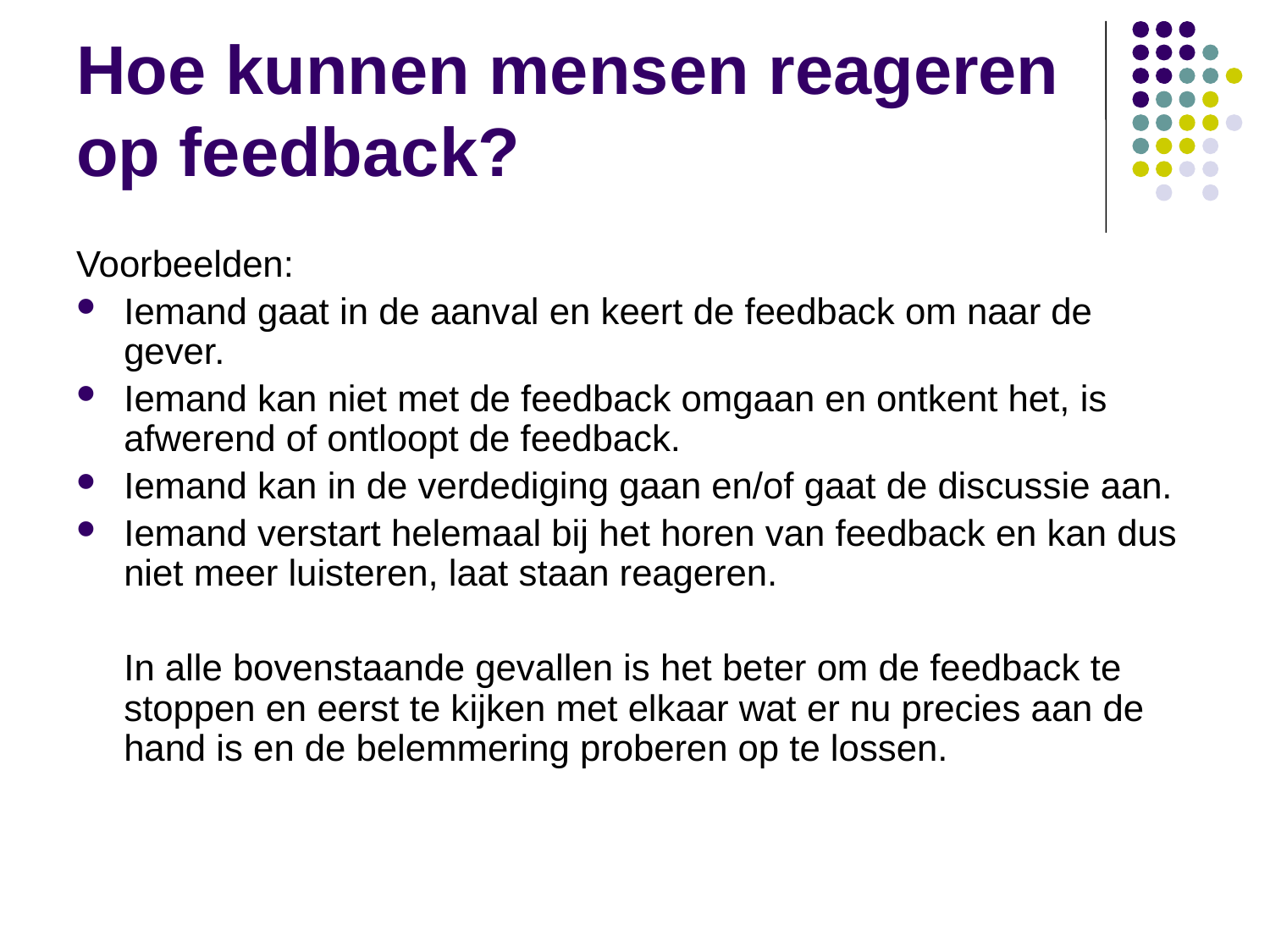

# Hoe kunnen mensen reageren op feedback?
Voorbeelden:
Iemand gaat in de aanval en keert de feedback om naar de gever.
Iemand kan niet met de feedback omgaan en ontkent het, is afwerend of ontloopt de feedback.
Iemand kan in de verdediging gaan en/of gaat de discussie aan.
Iemand verstart helemaal bij het horen van feedback en kan dus niet meer luisteren, laat staan reageren.

	In alle bovenstaande gevallen is het beter om de feedback te stoppen en eerst te kijken met elkaar wat er nu precies aan de hand is en de belemmering proberen op te lossen.